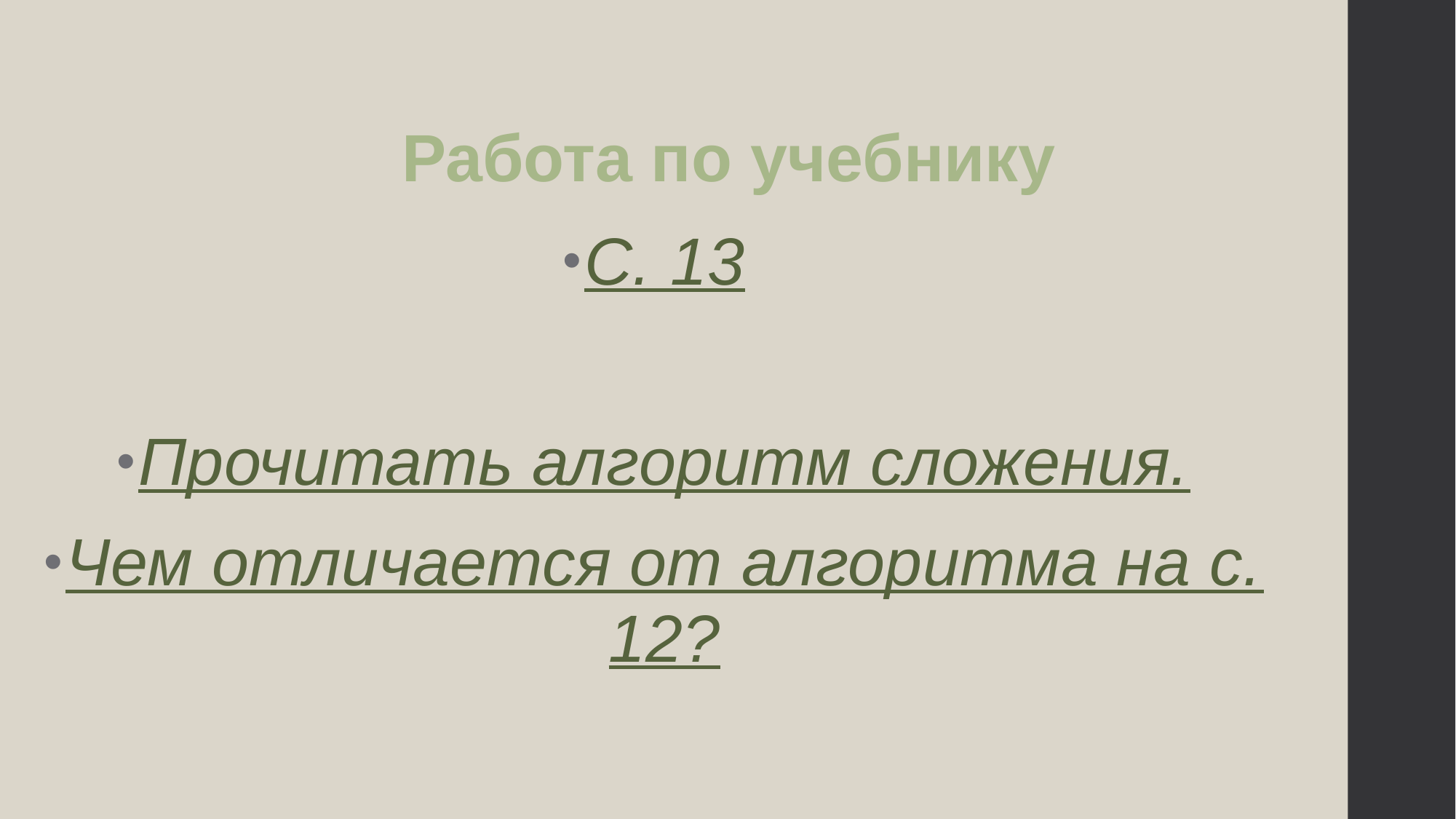

# Работа по учебнику
С. 13

Прочитать алгоритм сложения.
Чем отличается от алгоритма на с. 12?